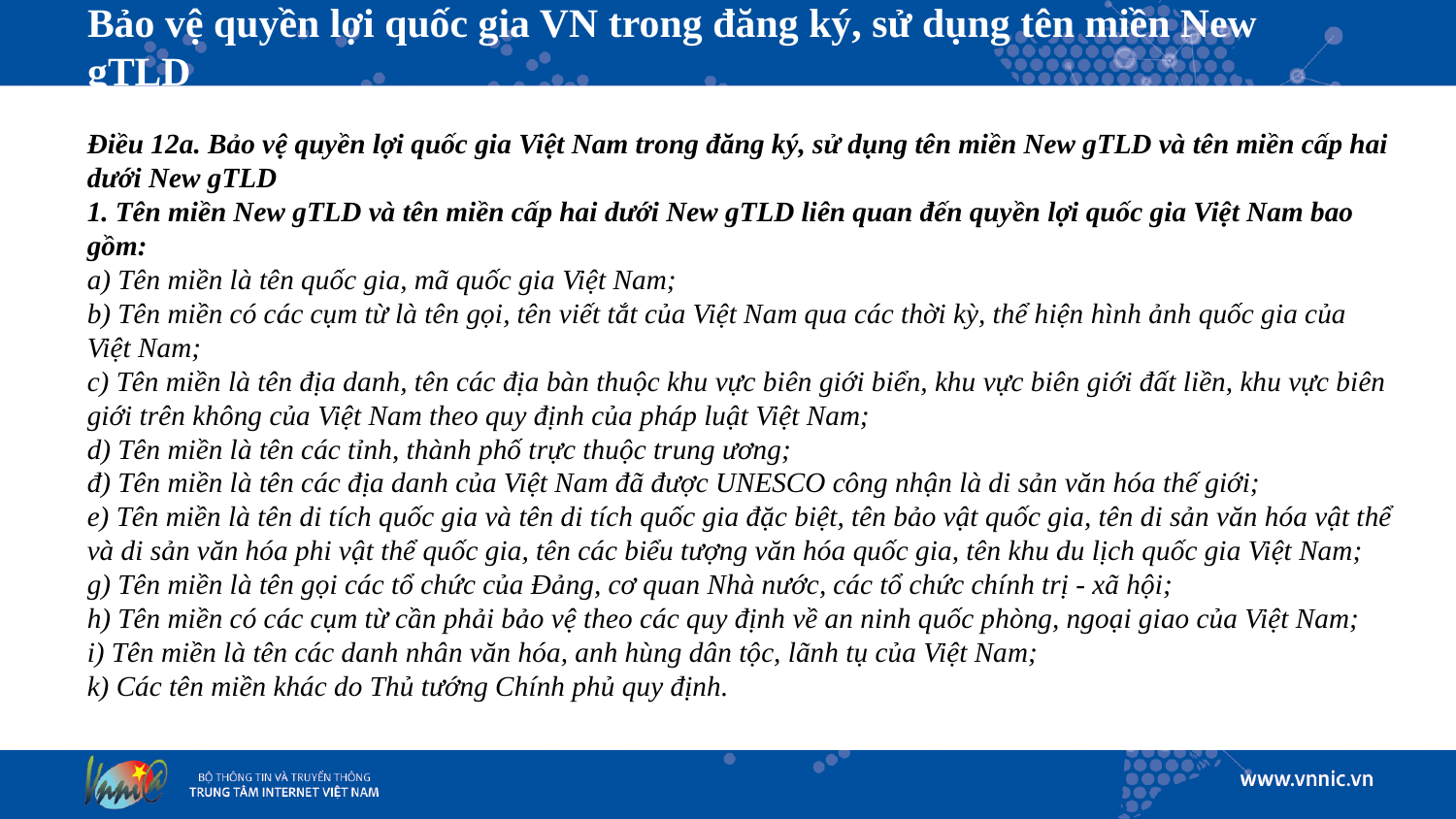

# Bảo vệ quyền lợi quốc gia VN trong đăng ký, sử dụng tên miền New gTLD
Điều 12a. Bảo vệ quyền lợi quốc gia Việt Nam trong đăng ký, sử dụng tên miền New gTLD và tên miền cấp hai dưới New gTLD
1. Tên miền New gTLD và tên miền cấp hai dưới New gTLD liên quan đến quyền lợi quốc gia Việt Nam bao gồm:
a) Tên miền là tên quốc gia, mã quốc gia Việt Nam;
b) Tên miền có các cụm từ là tên gọi, tên viết tắt của Việt Nam qua các thời kỳ, thể hiện hình ảnh quốc gia của Việt Nam;
c) Tên miền là tên địa danh, tên các địa bàn thuộc khu vực biên giới biển, khu vực biên giới đất liền, khu vực biên giới trên không của Việt Nam theo quy định của pháp luật Việt Nam;
d) Tên miền là tên các tỉnh, thành phố trực thuộc trung ương;
đ) Tên miền là tên các địa danh của Việt Nam đã được UNESCO công nhận là di sản văn hóa thế giới;
e) Tên miền là tên di tích quốc gia và tên di tích quốc gia đặc biệt, tên bảo vật quốc gia, tên di sản văn hóa vật thể và di sản văn hóa phi vật thể quốc gia, tên các biểu tượng văn hóa quốc gia, tên khu du lịch quốc gia Việt Nam;
g) Tên miền là tên gọi các tổ chức của Đảng, cơ quan Nhà nước, các tổ chức chính trị - xã hội;
h) Tên miền có các cụm từ cần phải bảo vệ theo các quy định về an ninh quốc phòng, ngoại giao của Việt Nam;
i) Tên miền là tên các danh nhân văn hóa, anh hùng dân tộc, lãnh tụ của Việt Nam;
k) Các tên miền khác do Thủ tướng Chính phủ quy định.